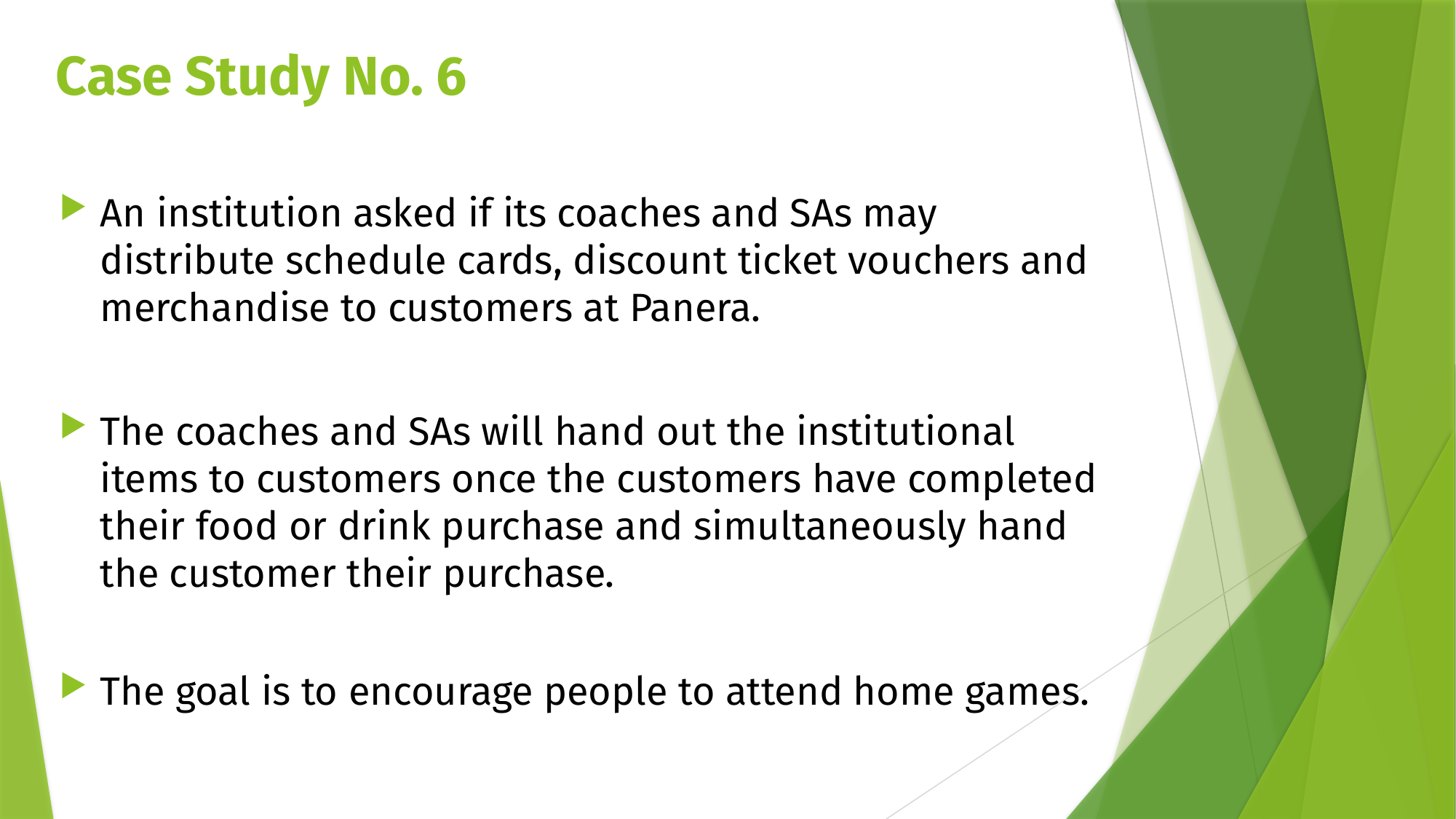

# Case Study No. 6
An institution asked if its coaches and SAs may distribute schedule cards, discount ticket vouchers and merchandise to customers at Panera.

The coaches and SAs will hand out the institutional items to customers once the customers have completed their food or drink purchase and simultaneously hand the customer their purchase.

The goal is to encourage people to attend home games.